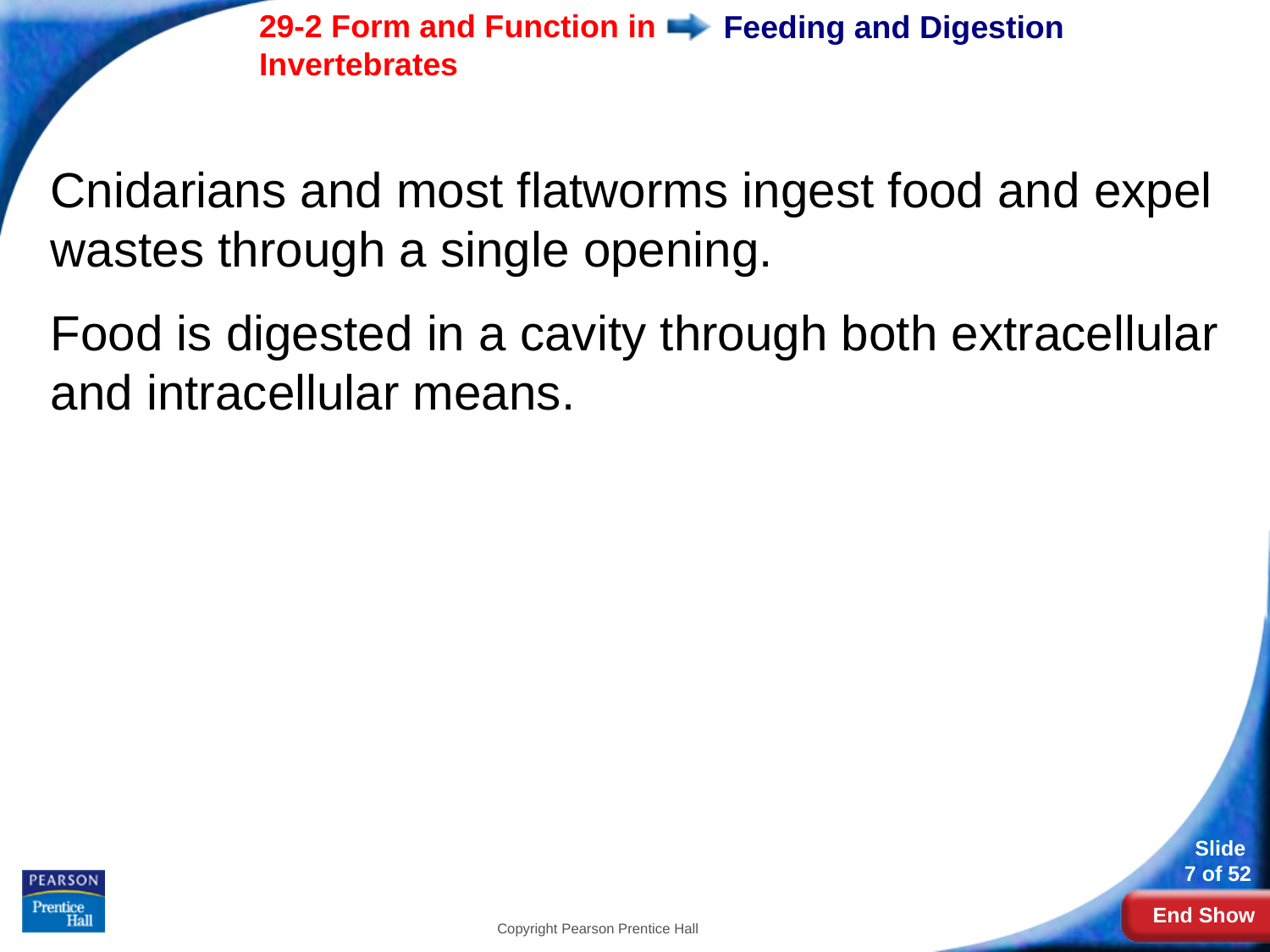

# Feeding and Digestion
Cnidarians and most flatworms ingest food and expel wastes through a single opening.
Food is digested in a cavity through both extracellular and intracellular means.
Copyright Pearson Prentice Hall